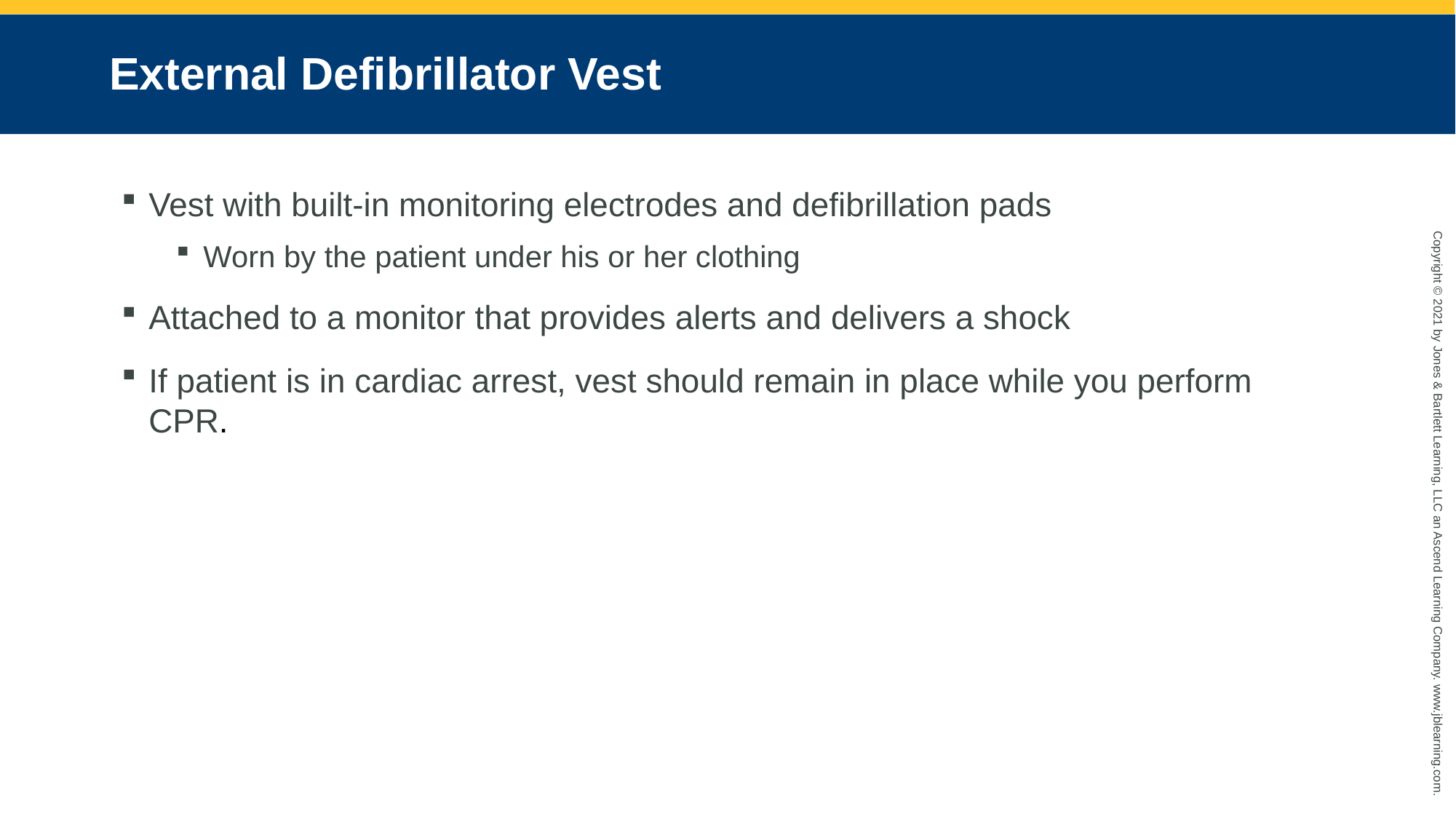

# External Defibrillator Vest
Vest with built-in monitoring electrodes and defibrillation pads
Worn by the patient under his or her clothing
Attached to a monitor that provides alerts and delivers a shock
If patient is in cardiac arrest, vest should remain in place while you perform CPR.